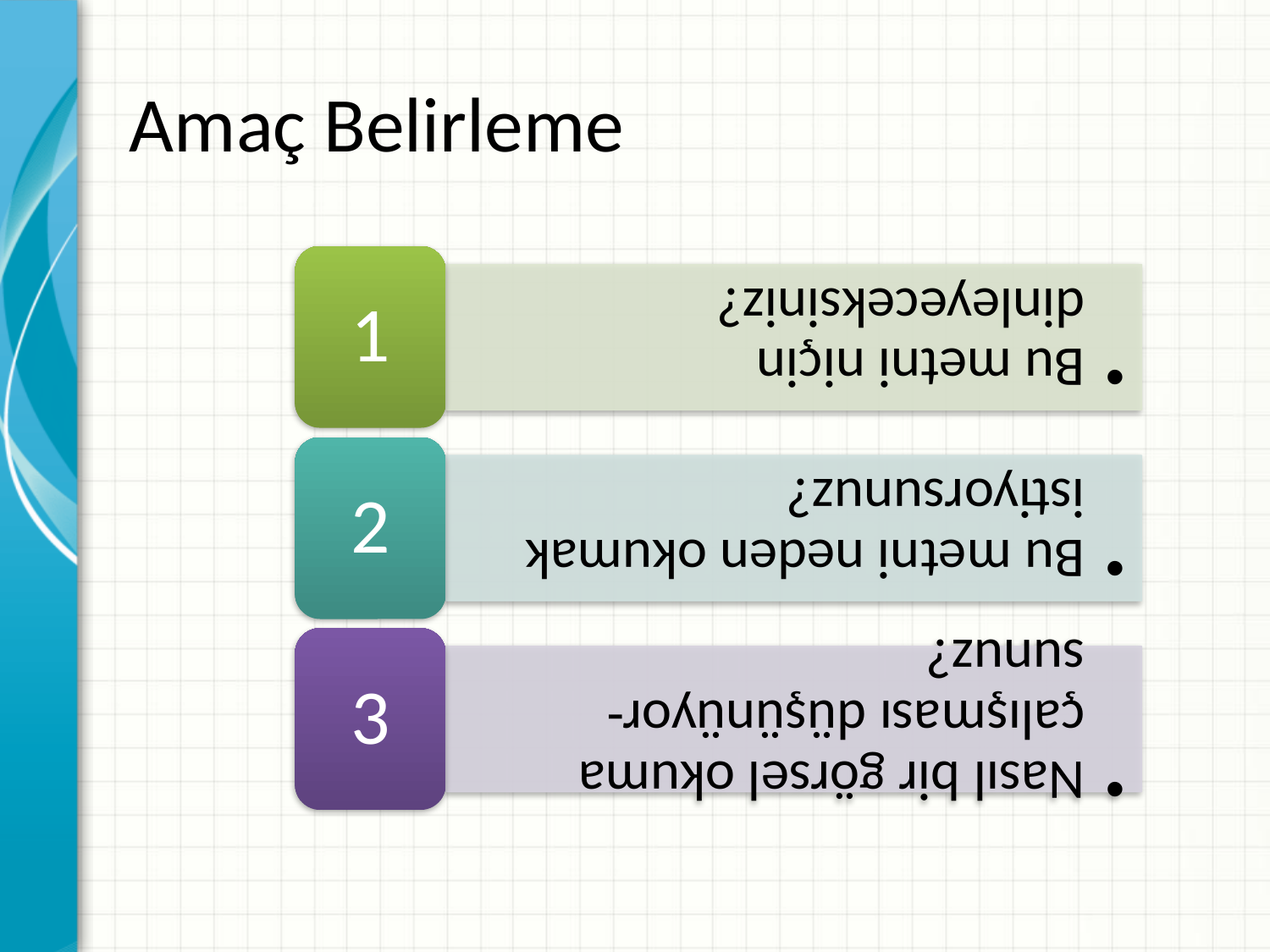

# Amaç Belirleme
Bu metni niçin dinleyeceksiniz?
1
Bu metni neden okumak istiyorsunuz?
2
Nasıl bir görsel okuma çalışması düşünüyor-sunuz?
3